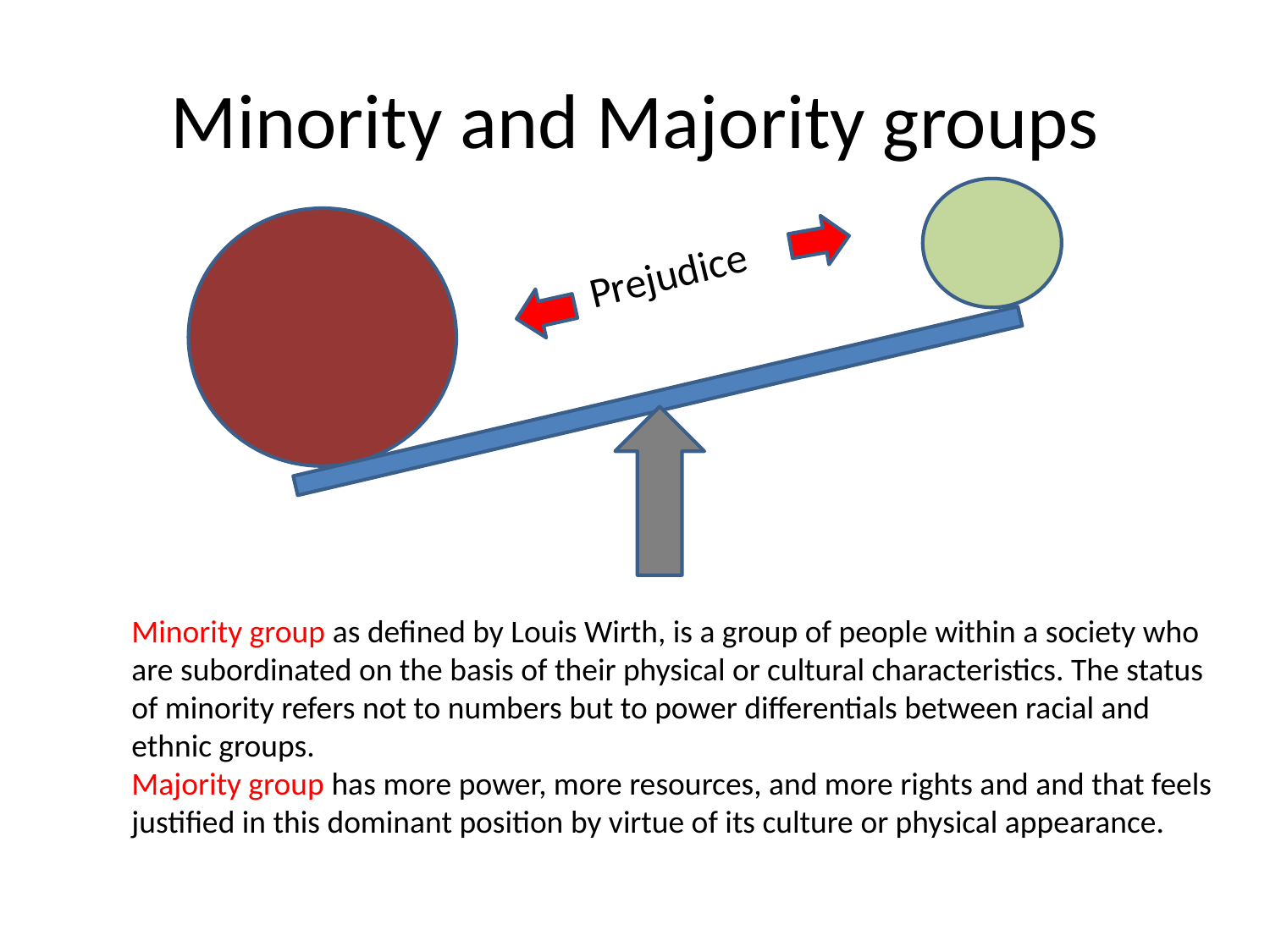

# Minority and Majority groups

Prejudice

Minority group as defined by Louis Wirth, is a group of people within a society who are subordinated on the basis of their physical or cultural characteristics. The status of minority refers not to numbers but to power differentials between racial and ethnic groups.
Majority group has more power, more resources, and more rights and and that feels justified in this dominant position by virtue of its culture or physical appearance.